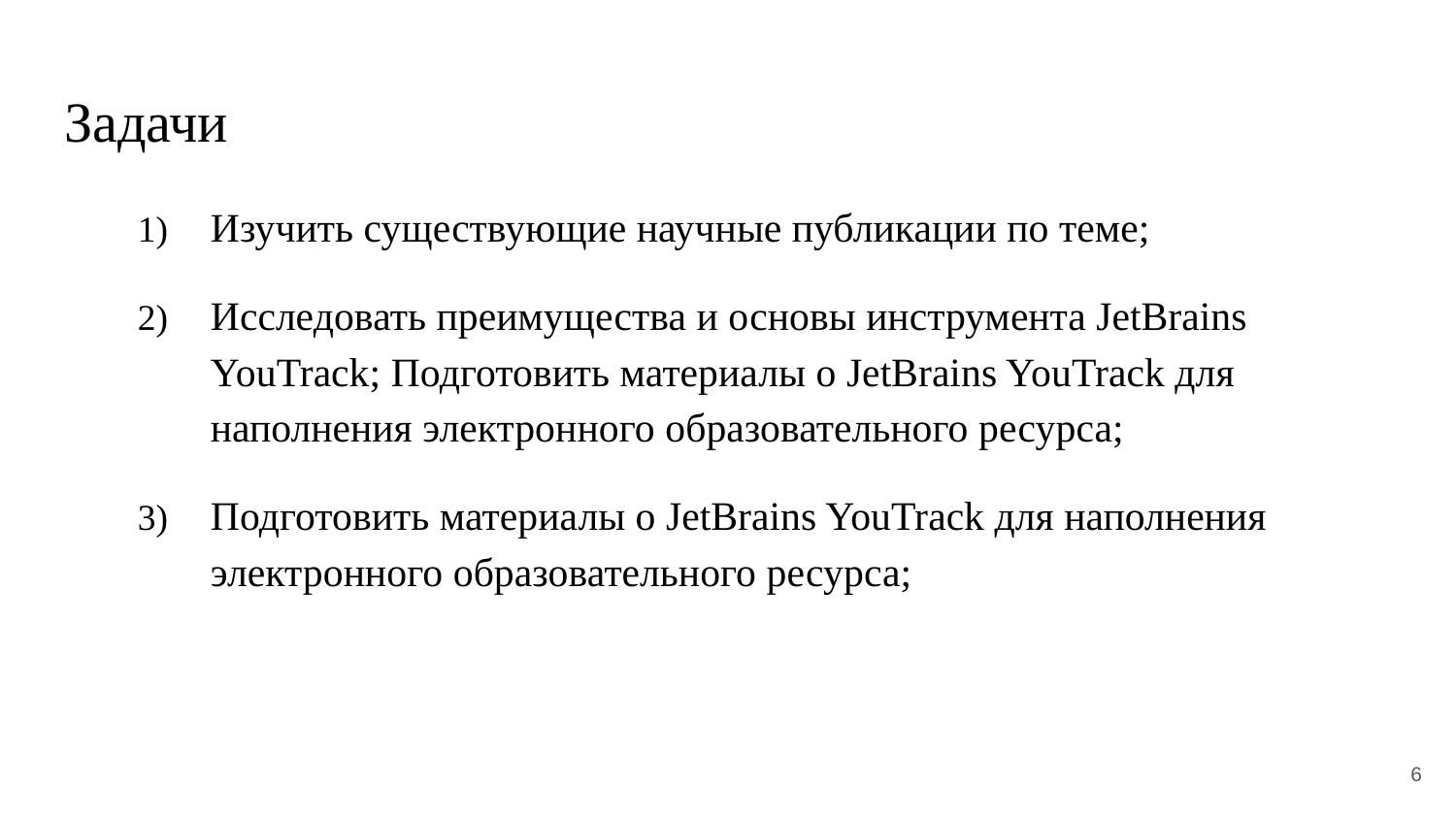

# Задачи
Изучить существующие научные публикации по теме;
Исследовать преимущества и основы инструмента JetBrains YouTrack; Подготовить материалы о JetBrains YouTrack для наполнения электронного образовательного ресурса;
Подготовить материалы о JetBrains YouTrack для наполнения электронного образовательного ресурса;

6